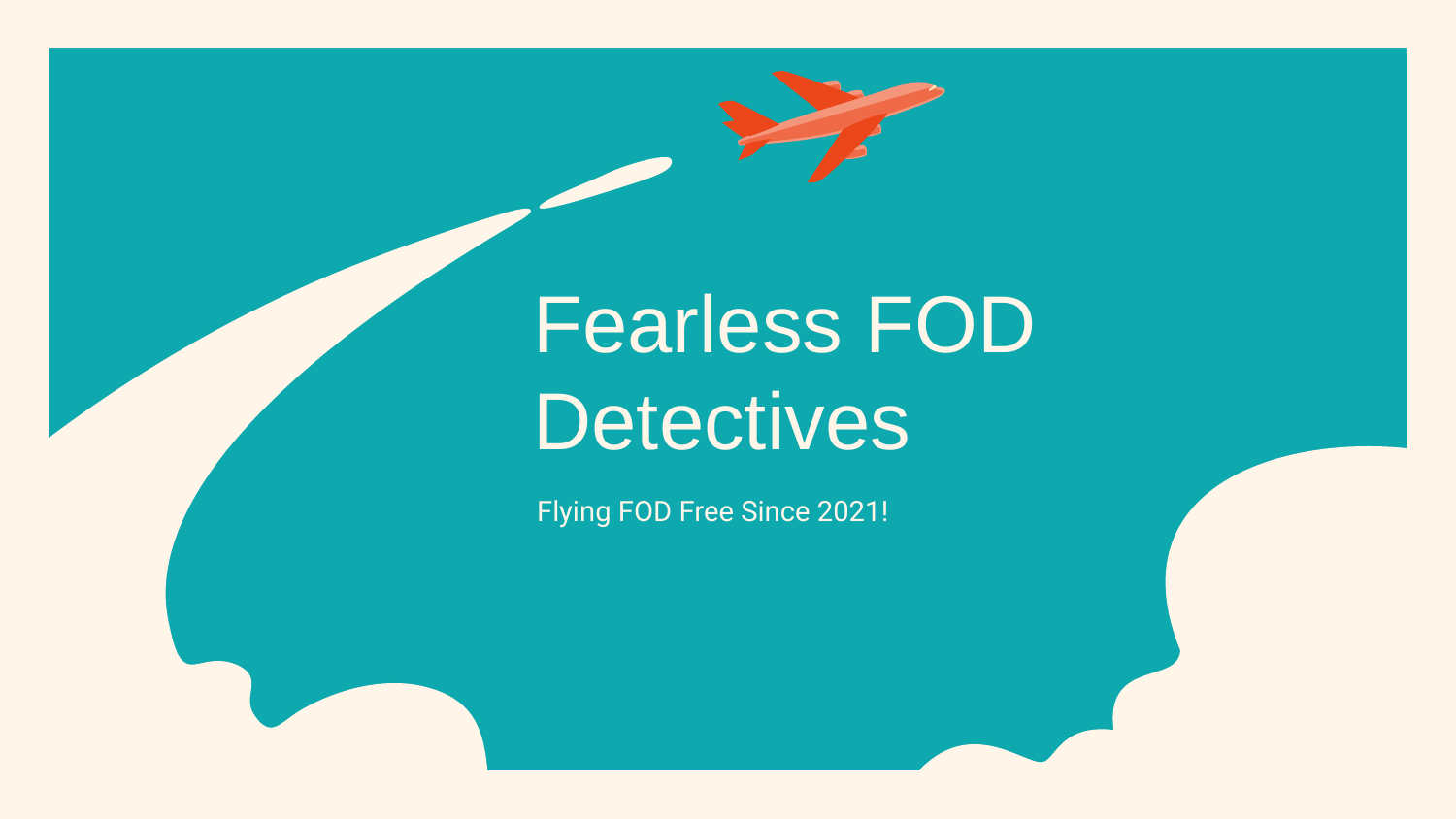

# Fearless FOD Detectives
Flying FOD Free Since 2021!